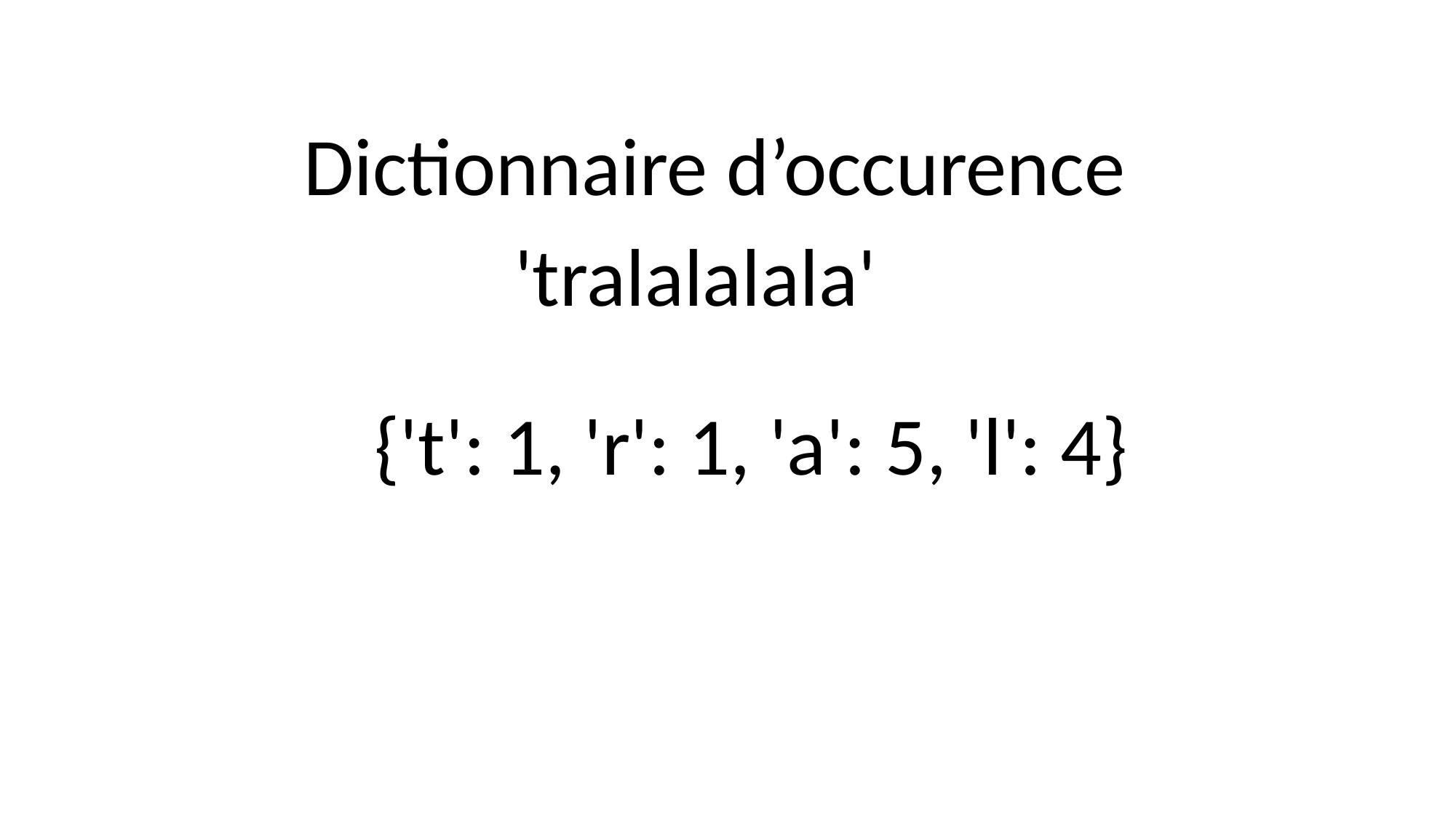

Dictionnaire d’occurence
'tralalalala'
{'t': 1, 'r': 1, 'a': 5, 'l': 4}